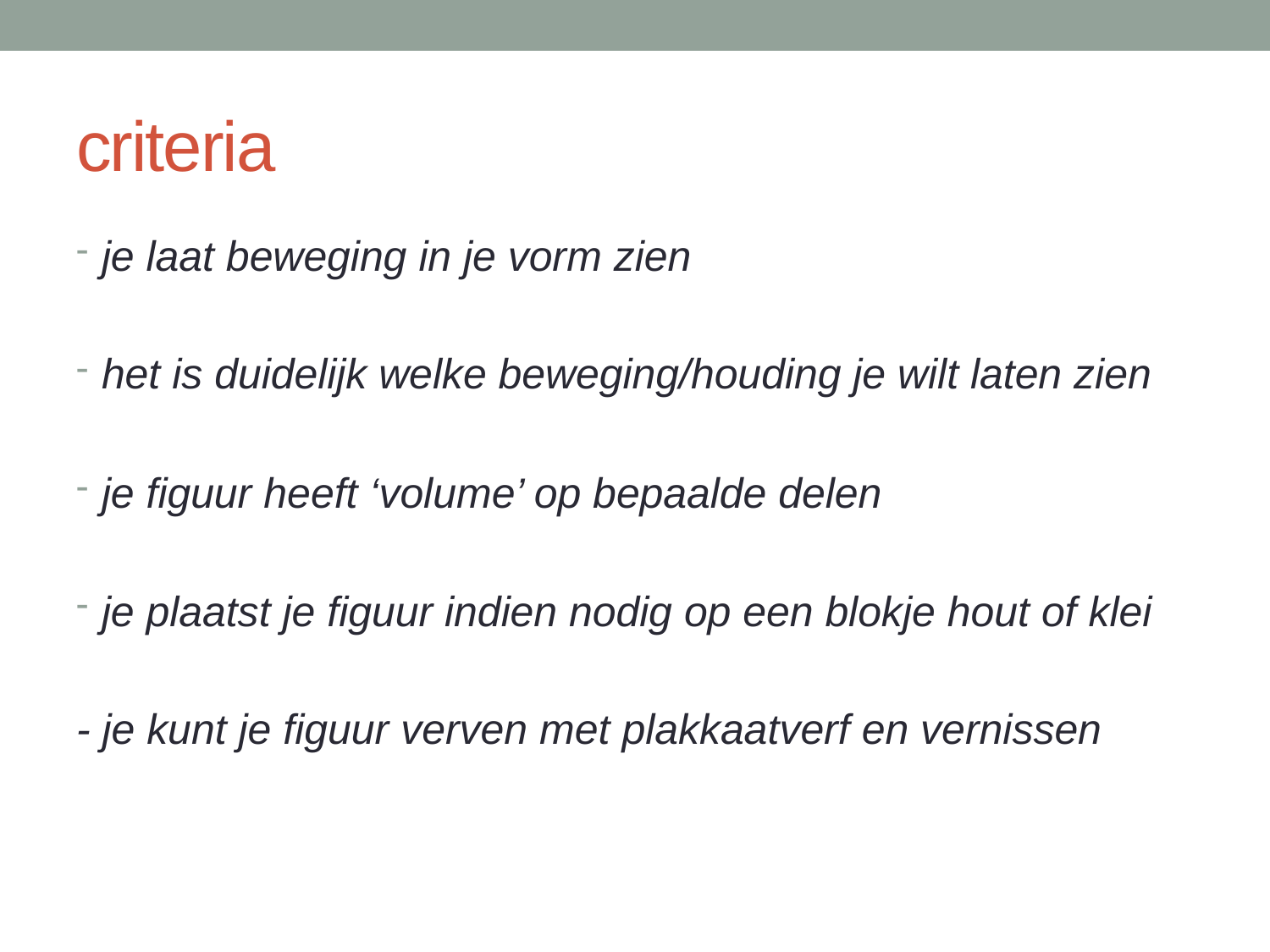

# criteria
je laat beweging in je vorm zien

het is duidelijk welke beweging/houding je wilt laten zien

je figuur heeft ‘volume’ op bepaalde delen

je plaatst je figuur indien nodig op een blokje hout of klei

- je kunt je figuur verven met plakkaatverf en vernissen